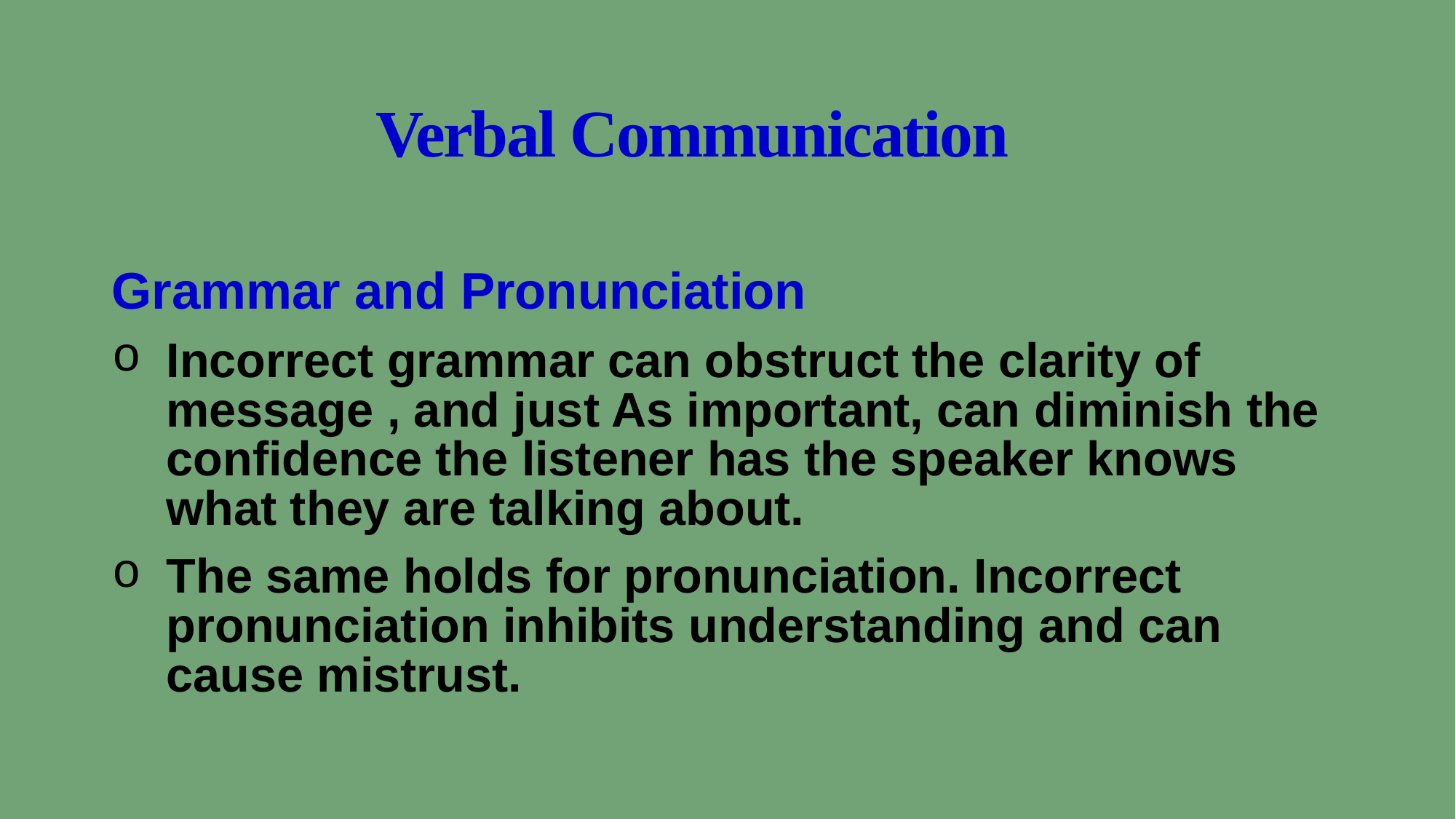

# Verbal Communication
Grammar and Pronunciation
Incorrect grammar can obstruct the clarity of message , and just As important, can diminish the confidence the listener has the speaker knows what they are talking about.
The same holds for pronunciation. Incorrect pronunciation inhibits understanding and can cause mistrust.